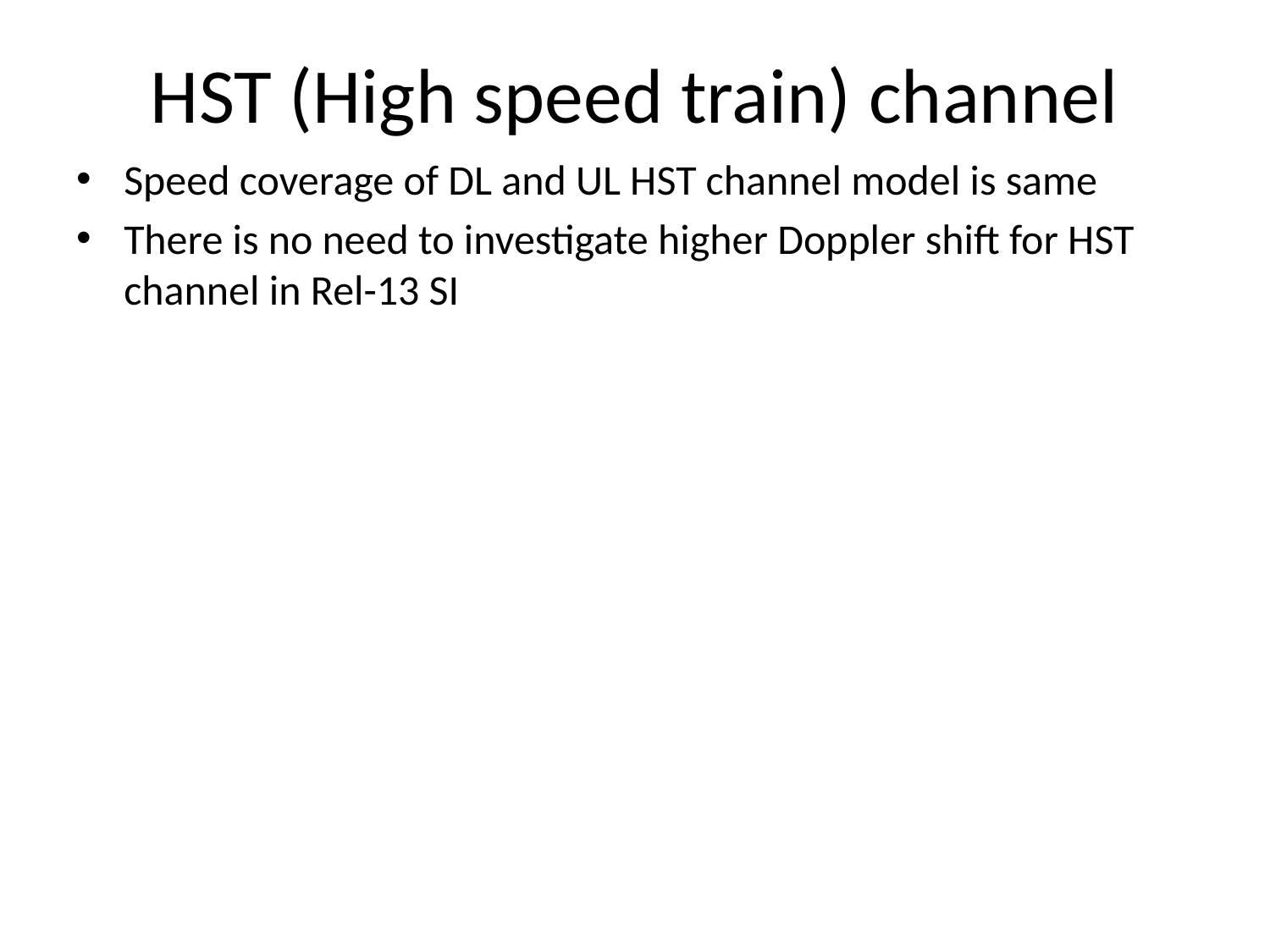

# HST (High speed train) channel
Speed coverage of DL and UL HST channel model is same
There is no need to investigate higher Doppler shift for HST channel in Rel-13 SI